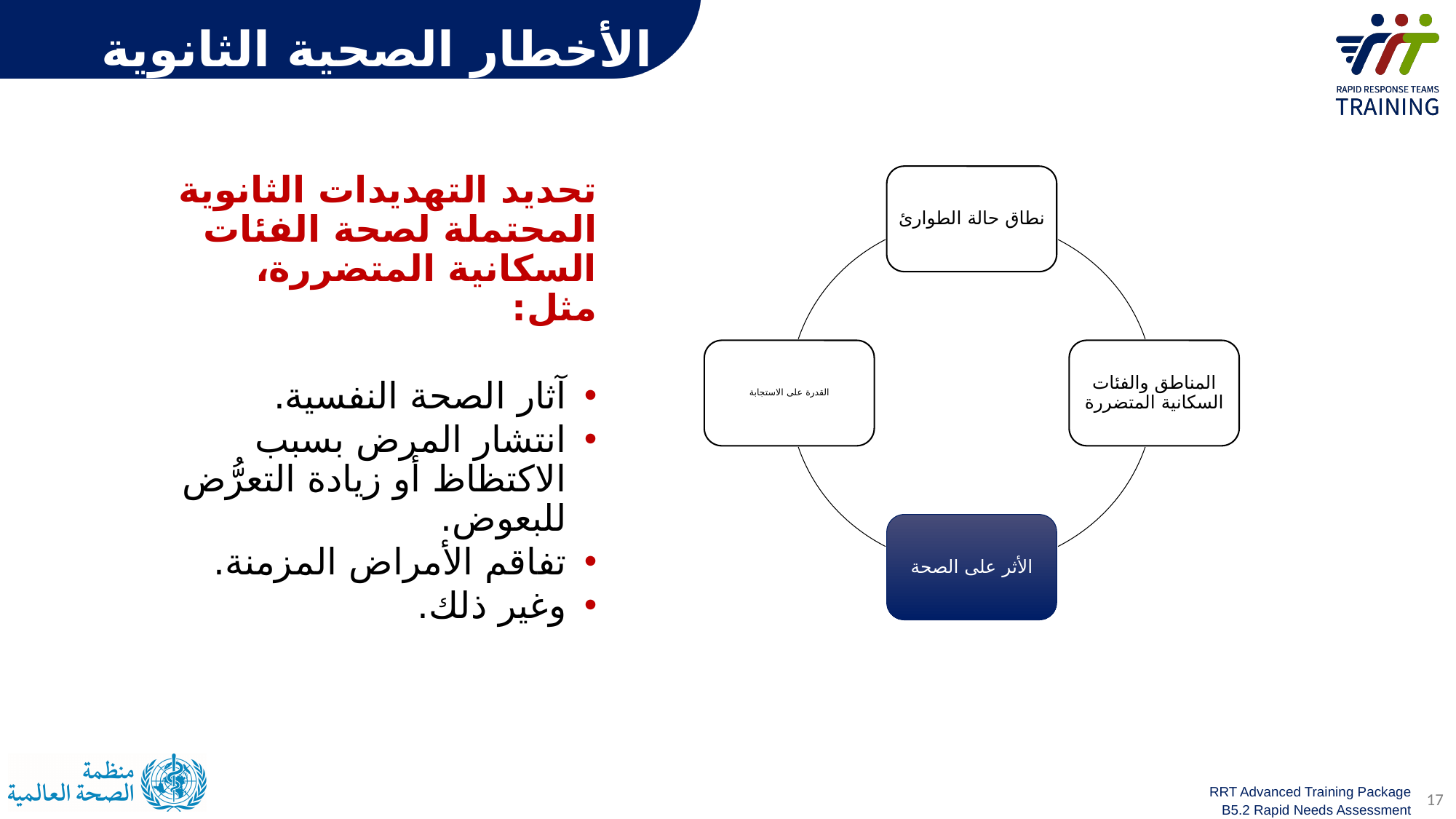

الأخطار الصحية الثانوية
تحديد التهديدات الثانوية المحتملة لصحة الفئات السكانية المتضررة، مثل:

آثار الصحة النفسية.
انتشار المرض بسبب الاكتظاظ أو زيادة التعرُّض للبعوض.
تفاقم الأمراض المزمنة.
وغير ذلك.

نطاق حالة الطوارئ

القدرة على الاستجابة

المناطق والفئات السكانية المتضررة

الأثر على الصحة